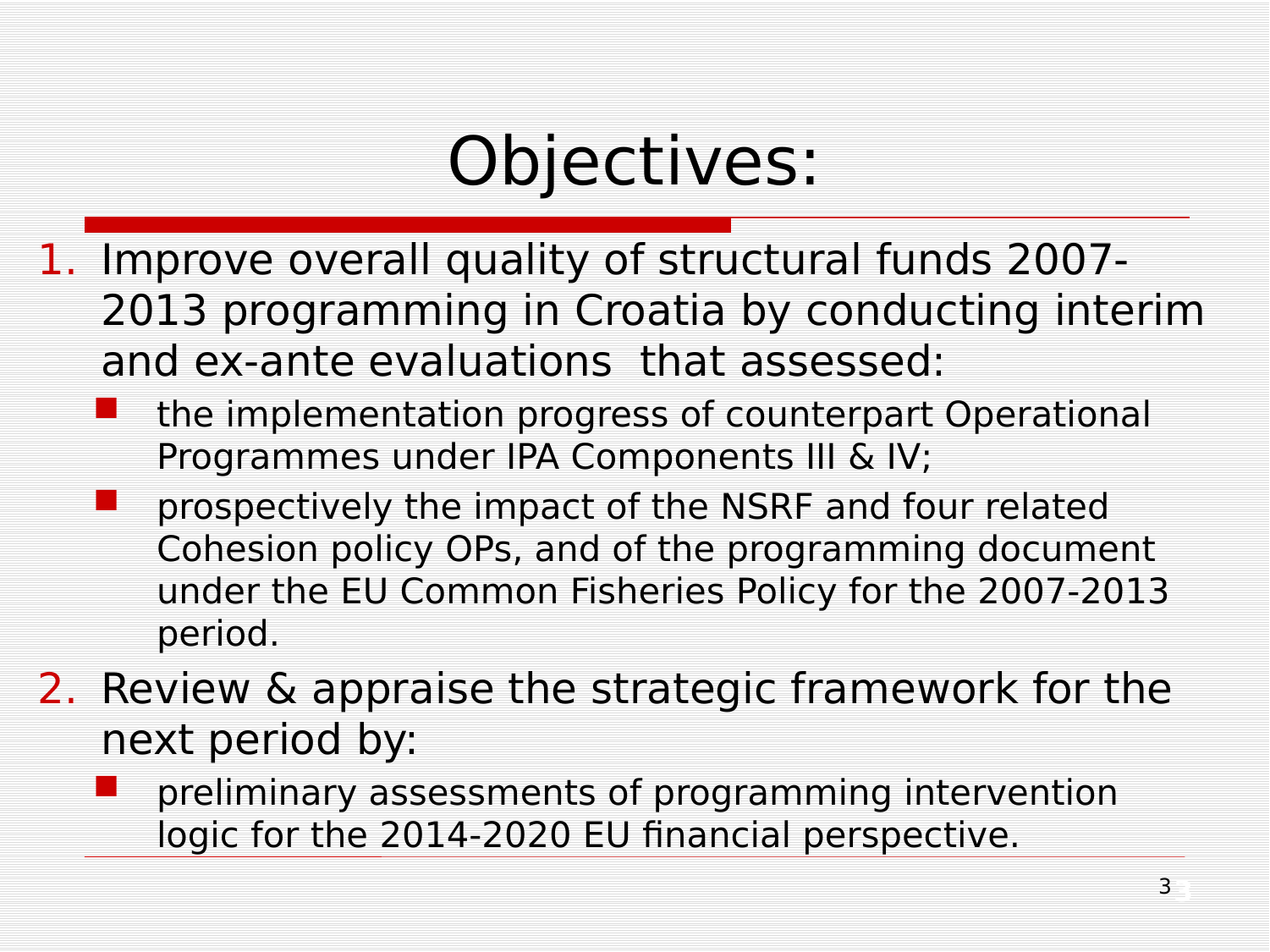

# Objectives:
Improve overall quality of structural funds 2007-2013 programming in Croatia by conducting interim and ex-ante evaluations  that assessed:
the implementation progress of counterpart Operational Programmes under IPA Components III & IV;
prospectively the impact of the NSRF and four related Cohesion policy OPs, and of the programming document under the EU Common Fisheries Policy for the 2007-2013 period.
Review & appraise the strategic framework for the next period by:
preliminary assessments of programming intervention logic for the 2014-2020 EU financial perspective.
3
3